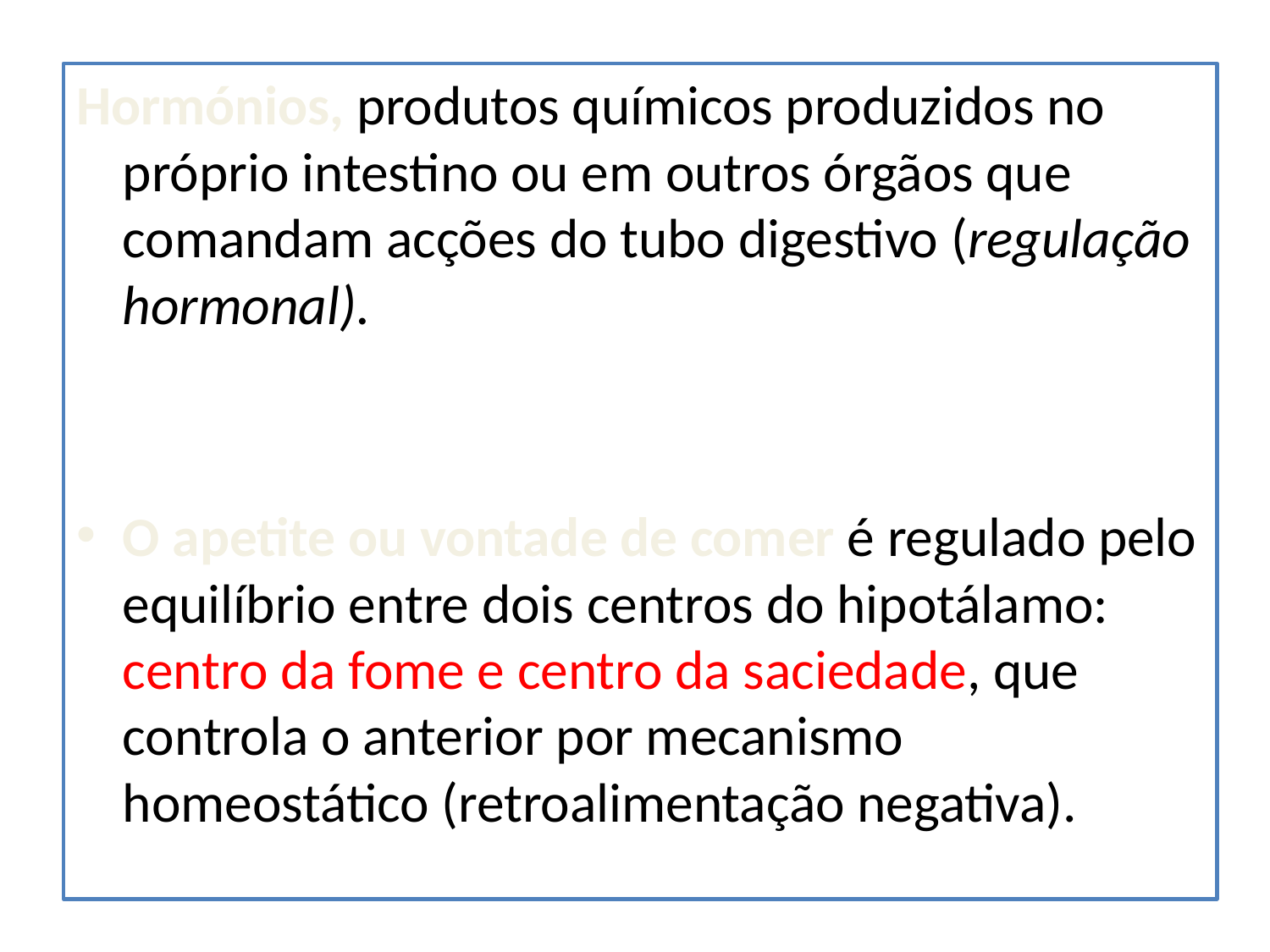

#
Hormónios, produtos químicos produzidos no próprio intestino ou em outros órgãos que comandam acções do tubo digestivo (regulação hormonal).

O apetite ou vontade de comer é regulado pelo equilíbrio entre dois centros do hipotálamo: centro da fome e centro da saciedade, que controla o anterior por mecanismo homeostático (retroalimentação negativa).